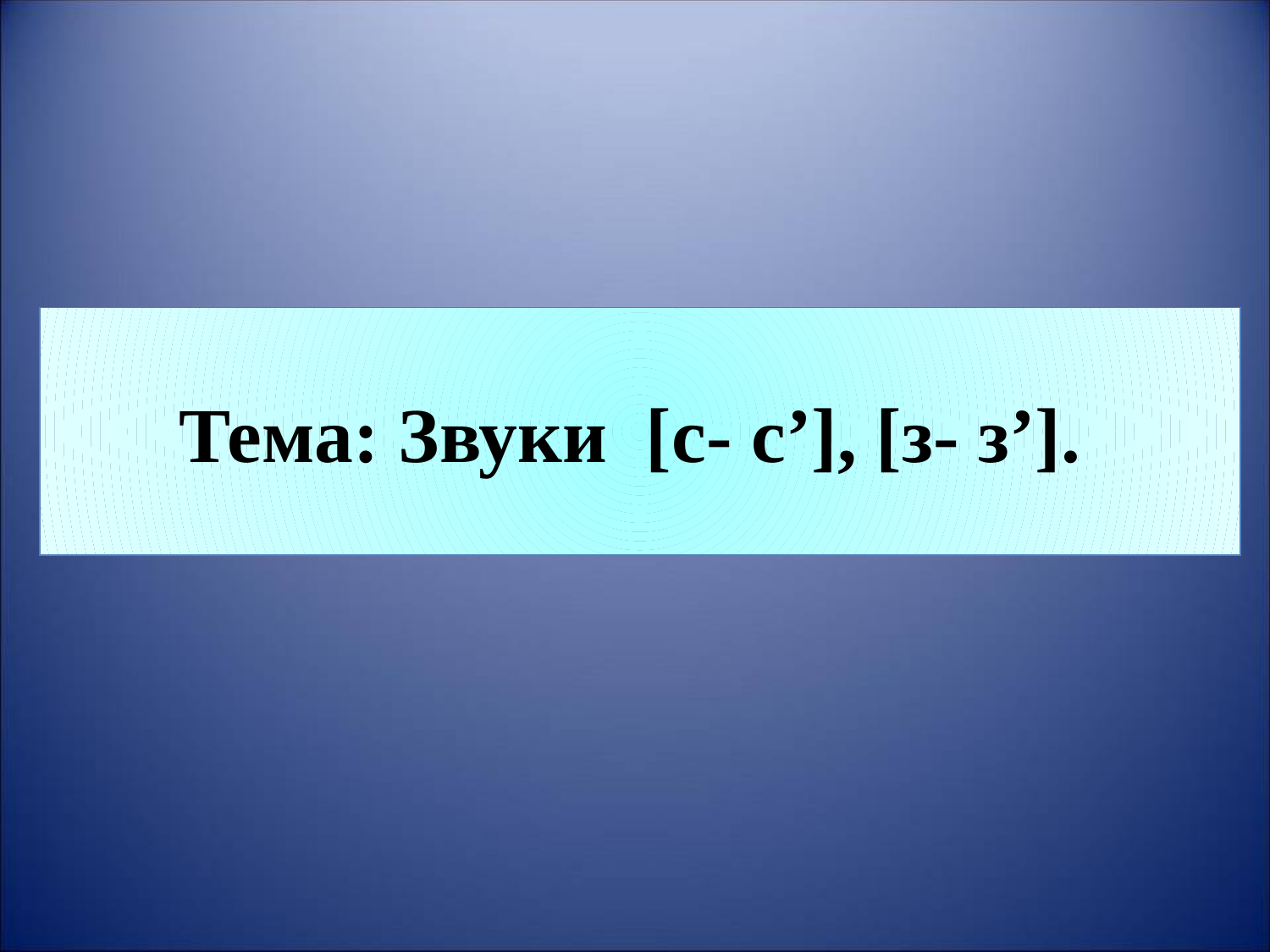

# Тема: Звуки  [с- с’], [з- з’].